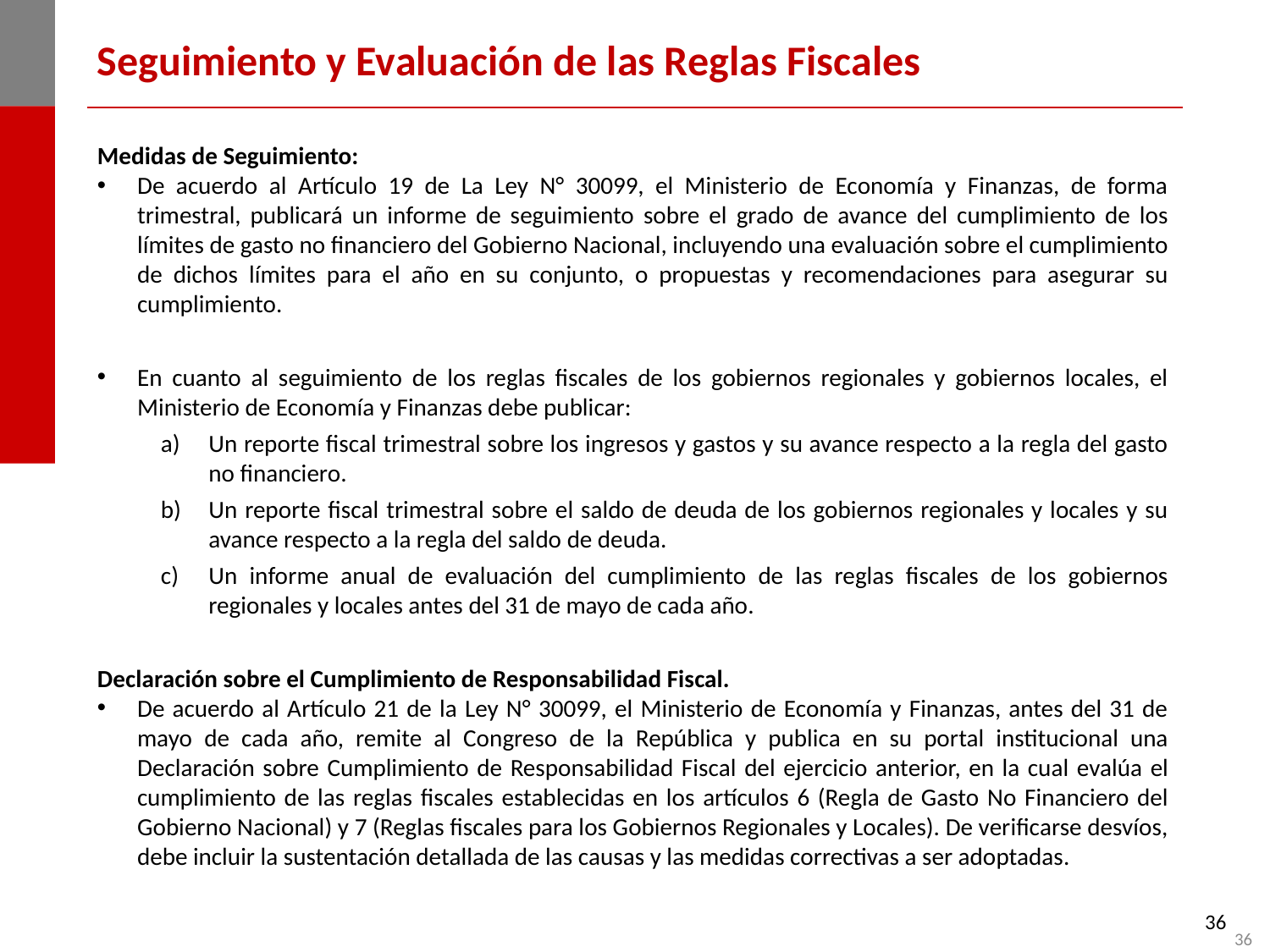

Seguimiento y Evaluación de las Reglas Fiscales
Medidas de Seguimiento:
De acuerdo al Artículo 19 de La Ley N° 30099, el Ministerio de Economía y Finanzas, de forma trimestral, publicará un informe de seguimiento sobre el grado de avance del cumplimiento de los límites de gasto no financiero del Gobierno Nacional, incluyendo una evaluación sobre el cumplimiento de dichos límites para el año en su conjunto, o propuestas y recomendaciones para asegurar su cumplimiento.

En cuanto al seguimiento de los reglas fiscales de los gobiernos regionales y gobiernos locales, el Ministerio de Economía y Finanzas debe publicar:
Un reporte fiscal trimestral sobre los ingresos y gastos y su avance respecto a la regla del gasto no financiero.
Un reporte fiscal trimestral sobre el saldo de deuda de los gobiernos regionales y locales y su avance respecto a la regla del saldo de deuda.
Un informe anual de evaluación del cumplimiento de las reglas fiscales de los gobiernos regionales y locales antes del 31 de mayo de cada año.

Declaración sobre el Cumplimiento de Responsabilidad Fiscal.
De acuerdo al Artículo 21 de la Ley N° 30099, el Ministerio de Economía y Finanzas, antes del 31 de mayo de cada año, remite al Congreso de la República y publica en su portal institucional una Declaración sobre Cumplimiento de Responsabilidad Fiscal del ejercicio anterior, en la cual evalúa el cumplimiento de las reglas fiscales establecidas en los artículos 6 (Regla de Gasto No Financiero del Gobierno Nacional) y 7 (Reglas fiscales para los Gobiernos Regionales y Locales). De verificarse desvíos, debe incluir la sustentación detallada de las causas y las medidas correctivas a ser adoptadas.
36